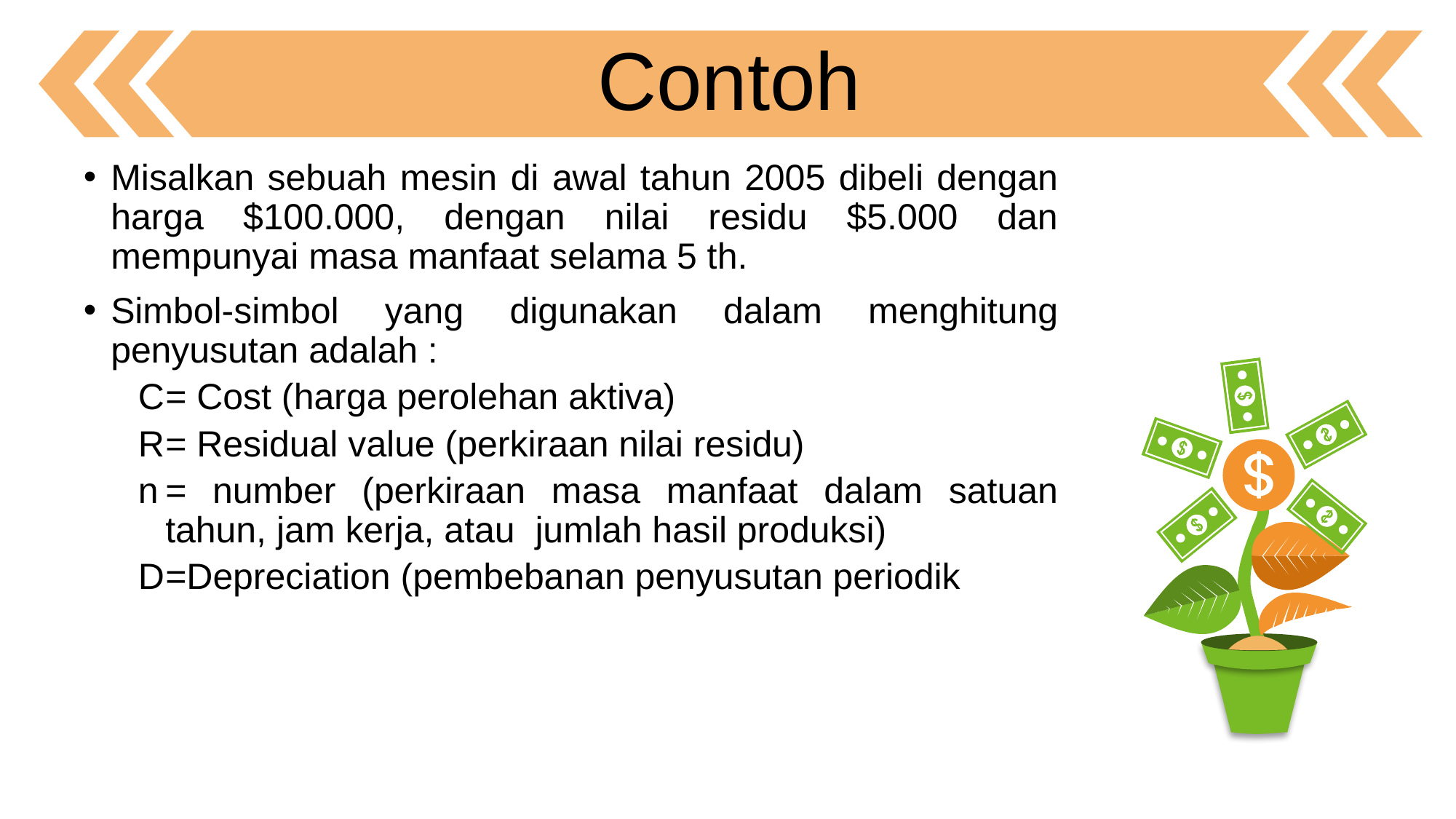

Contoh
Misalkan sebuah mesin di awal tahun 2005 dibeli dengan harga $100.000, dengan nilai residu $5.000 dan mempunyai masa manfaat selama 5 th.
Simbol-simbol yang digunakan dalam menghitung penyusutan adalah :
C	= Cost (harga perolehan aktiva)
R	= Residual value (perkiraan nilai residu)
n	= number (perkiraan masa manfaat dalam satuan tahun, jam kerja, atau  jumlah hasil produksi)
D	=Depreciation (pembebanan penyusutan periodik